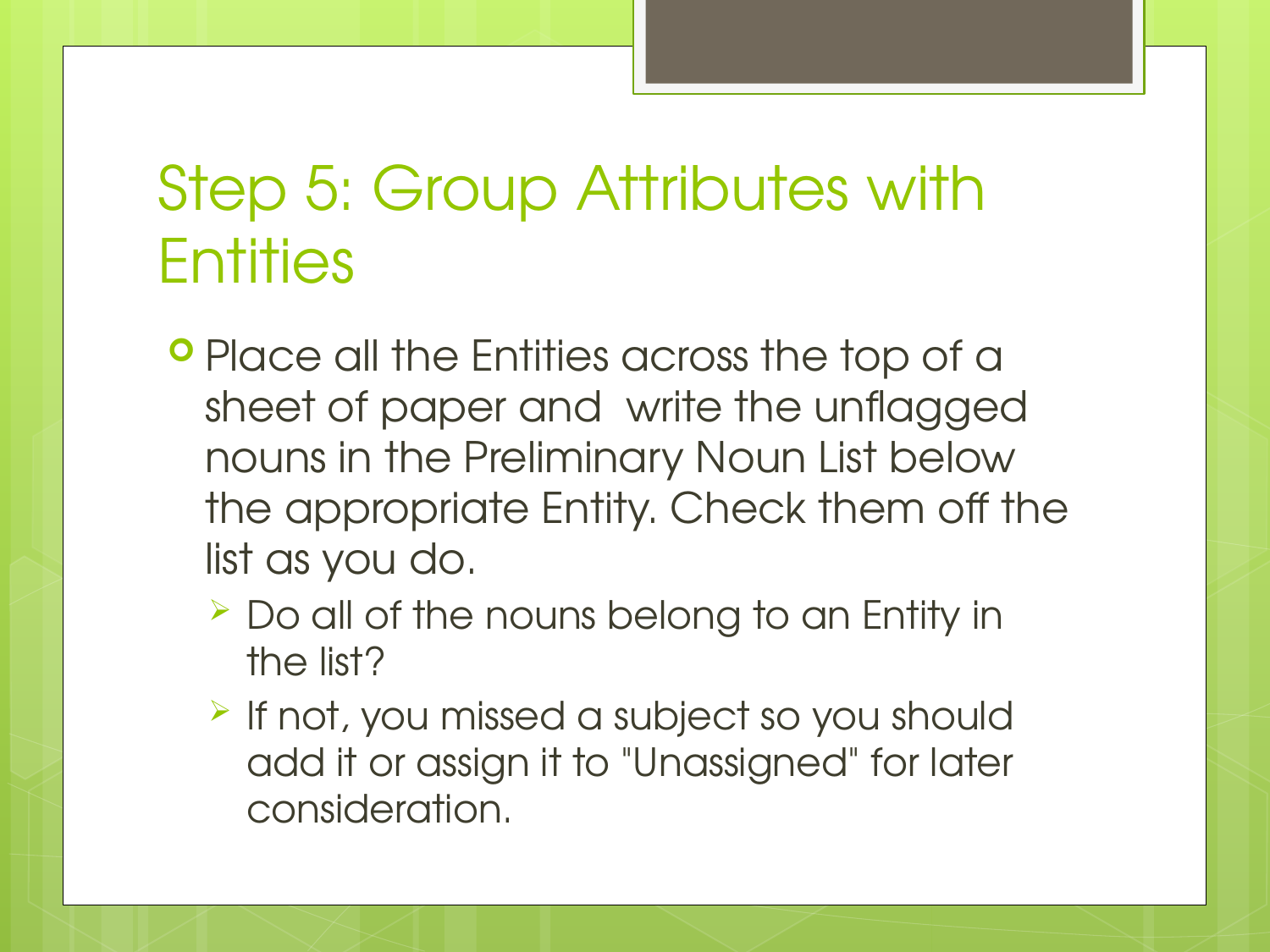

# Step 5: Group Attributes with Entities
Place all the Entities across the top of a sheet of paper and  write the unflagged nouns in the Preliminary Noun List below the appropriate Entity. Check them off the list as you do.
Do all of the nouns belong to an Entity in the list?
If not, you missed a subject so you should add it or assign it to "Unassigned" for later consideration.